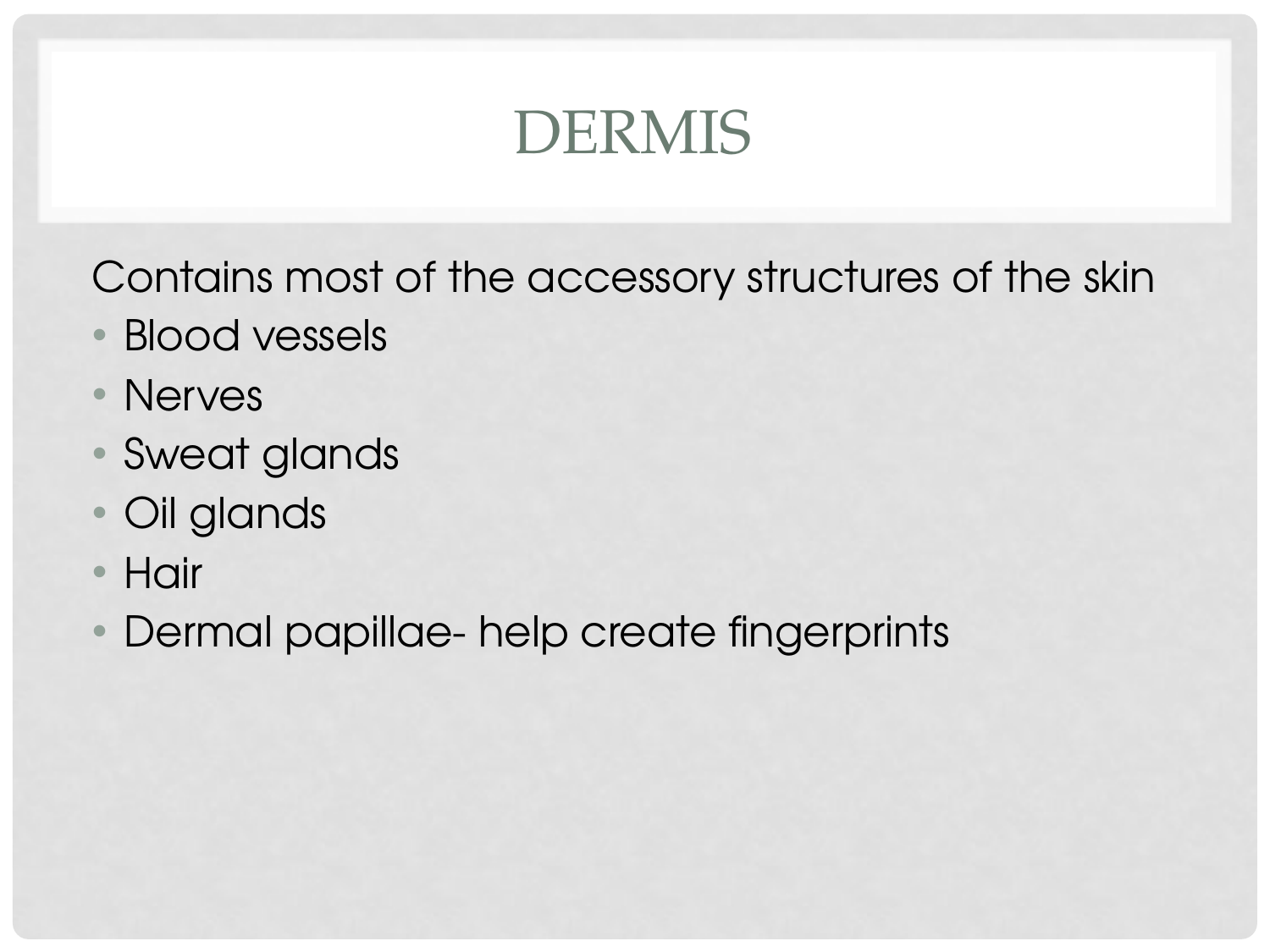

# dermis
Contains most of the accessory structures of the skin
Blood vessels
Nerves
Sweat glands
Oil glands
Hair
Dermal papillae- help create fingerprints